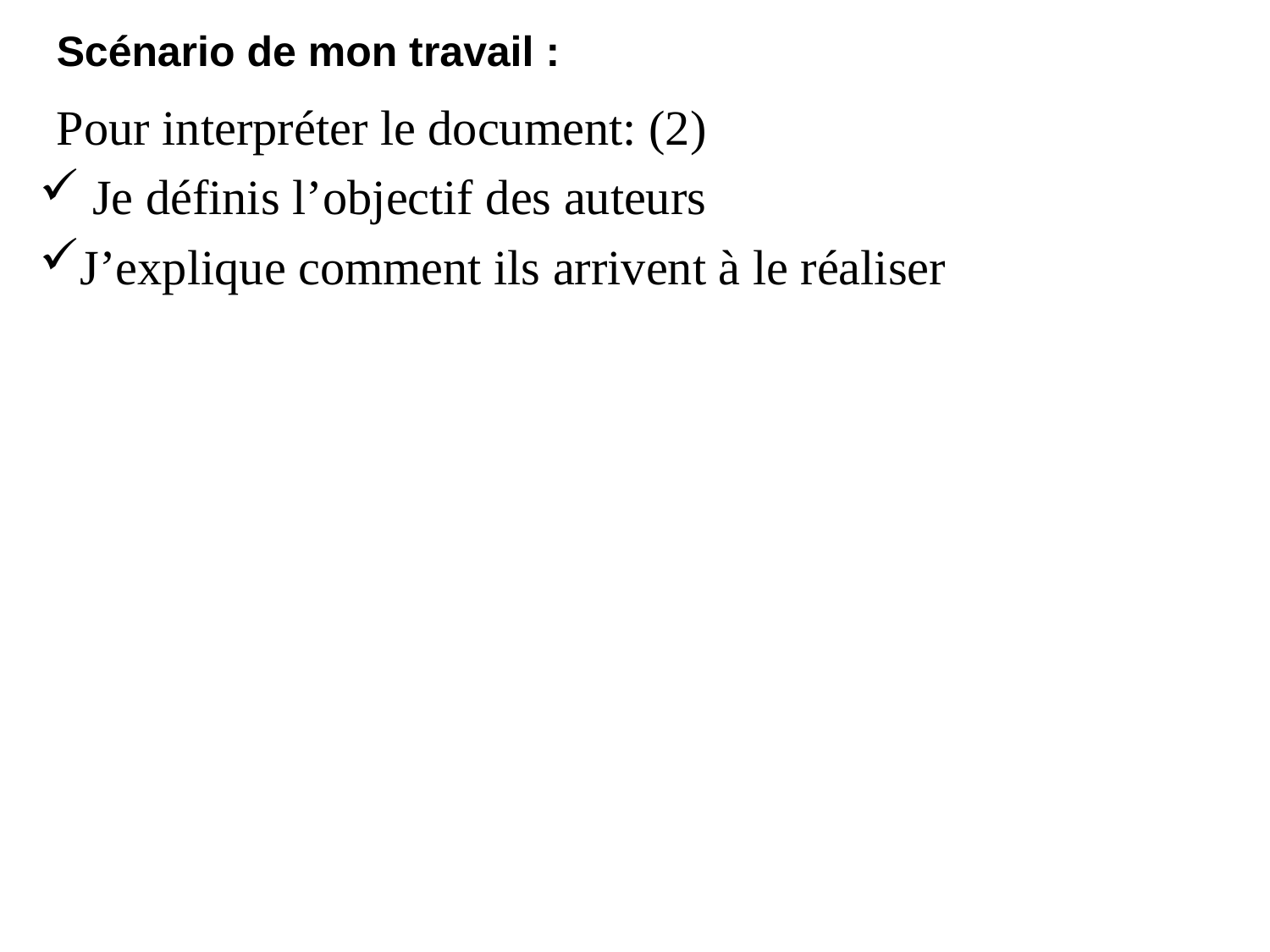

Scénario de mon travail :
Pour interpréter le document: (2)
 Je définis l’objectif des auteurs
J’explique comment ils arrivent à le réaliser